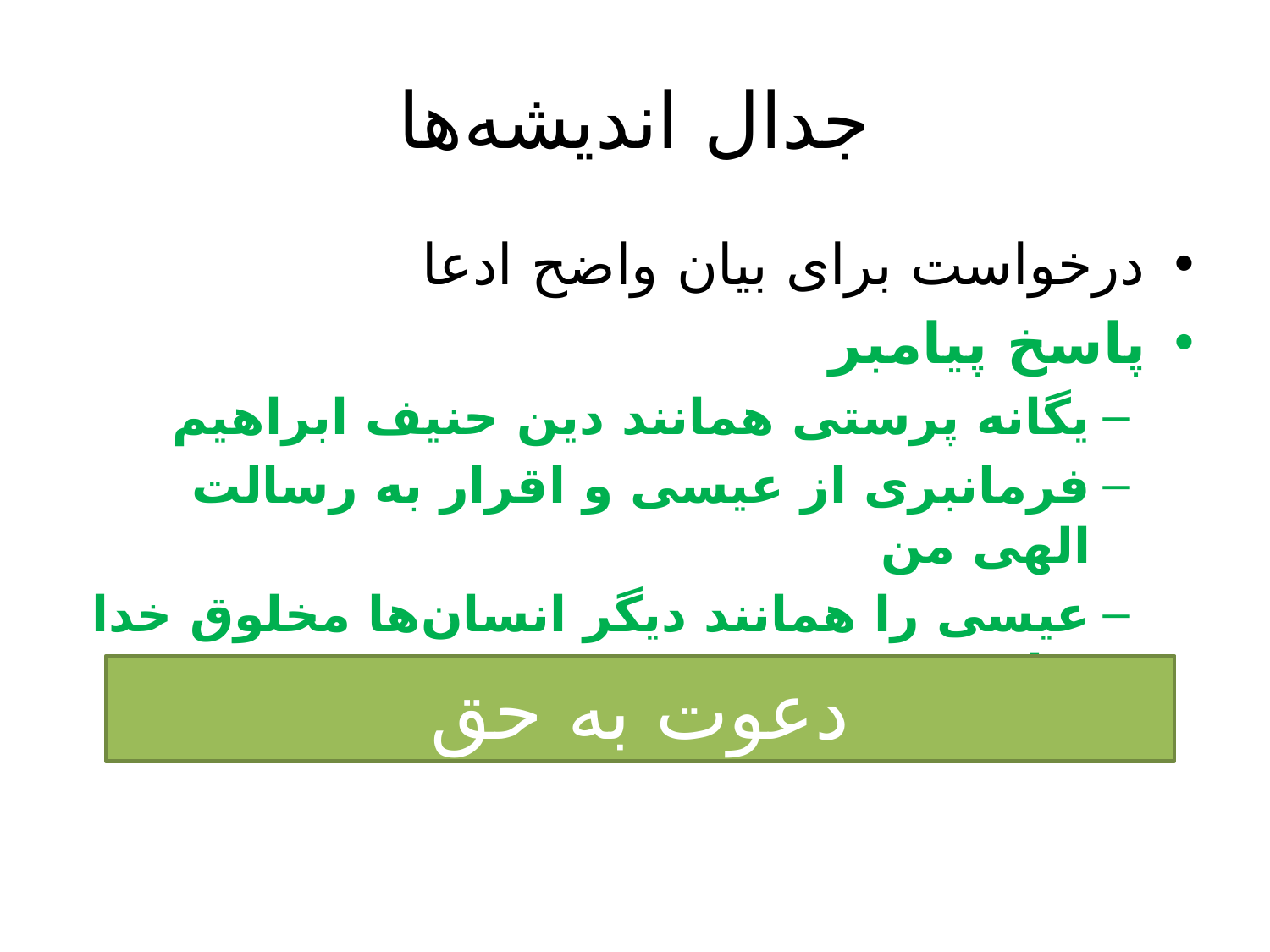

# جدال اندیشه‌ها
درخواست برای بیان واضح ادعا
پاسخ پیامبر
یگانه پرستی همانند دین حنیف ابراهیم
فرمانبری از عیسی و اقرار به رسالت الهی من
عیسی را همانند دیگر انسان‌ها مخلوق خدا بدانید

دعوت به حق